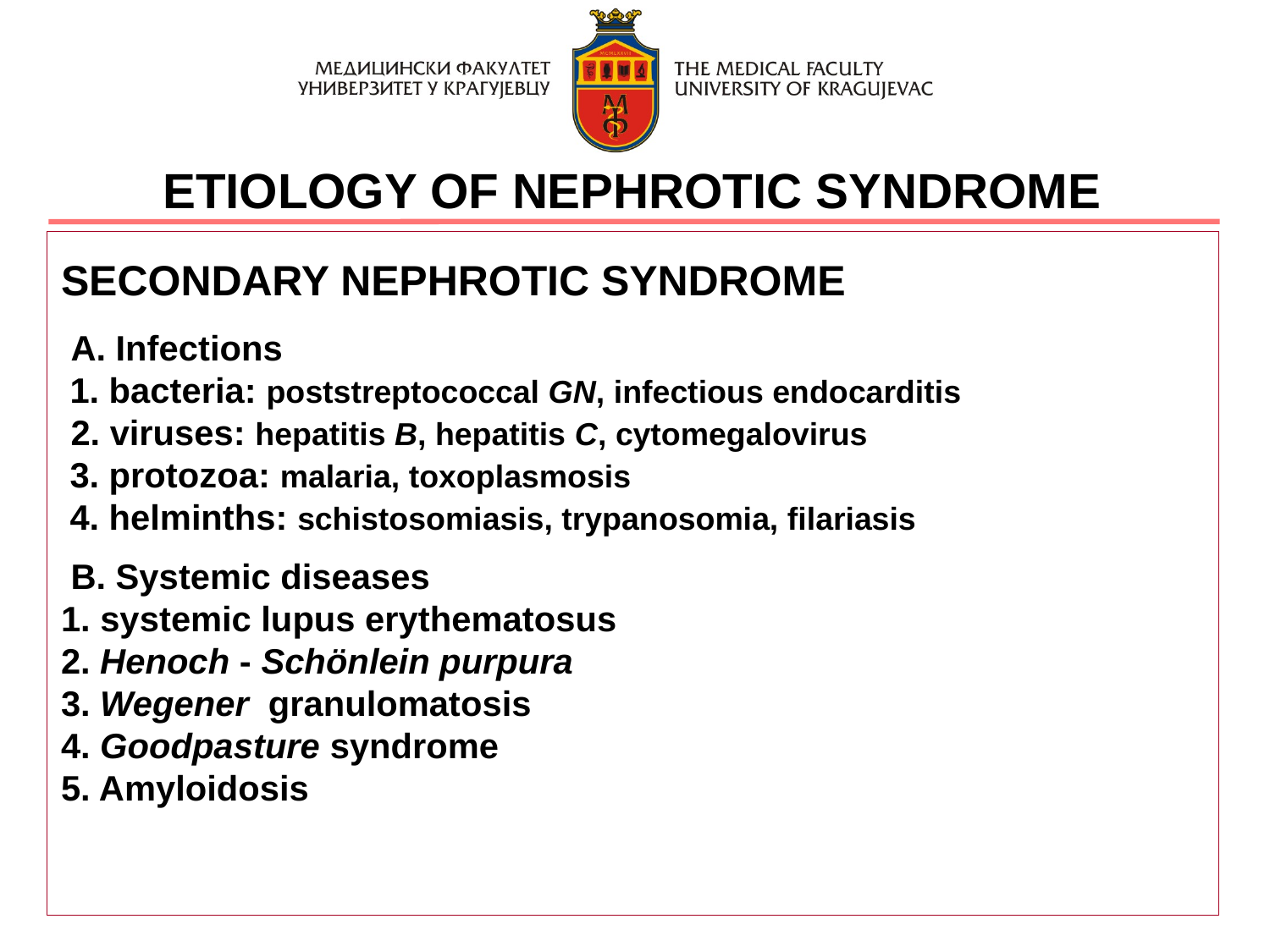

ETIOLOGY OF NEPHROTIC SYNDROME
SECONDARY NEPHROTIC SYNDROME

 A. Infections
 1. bacteria: poststreptococcal GN, infectious endocarditis
 2. viruses: hepatitis B, hepatitis C, cytomegalovirus
 3. protozoa: malaria, toxoplasmosis
 4. helminths: schistosomiasis, trypanosomia, filariasis

 B. Systemic diseases
1. systemic lupus erythematosus
2. Henoch - Schönlein purpura
3. Wegener  granulomatosis
4. Goodpasture syndrome
5. Amyloidosis